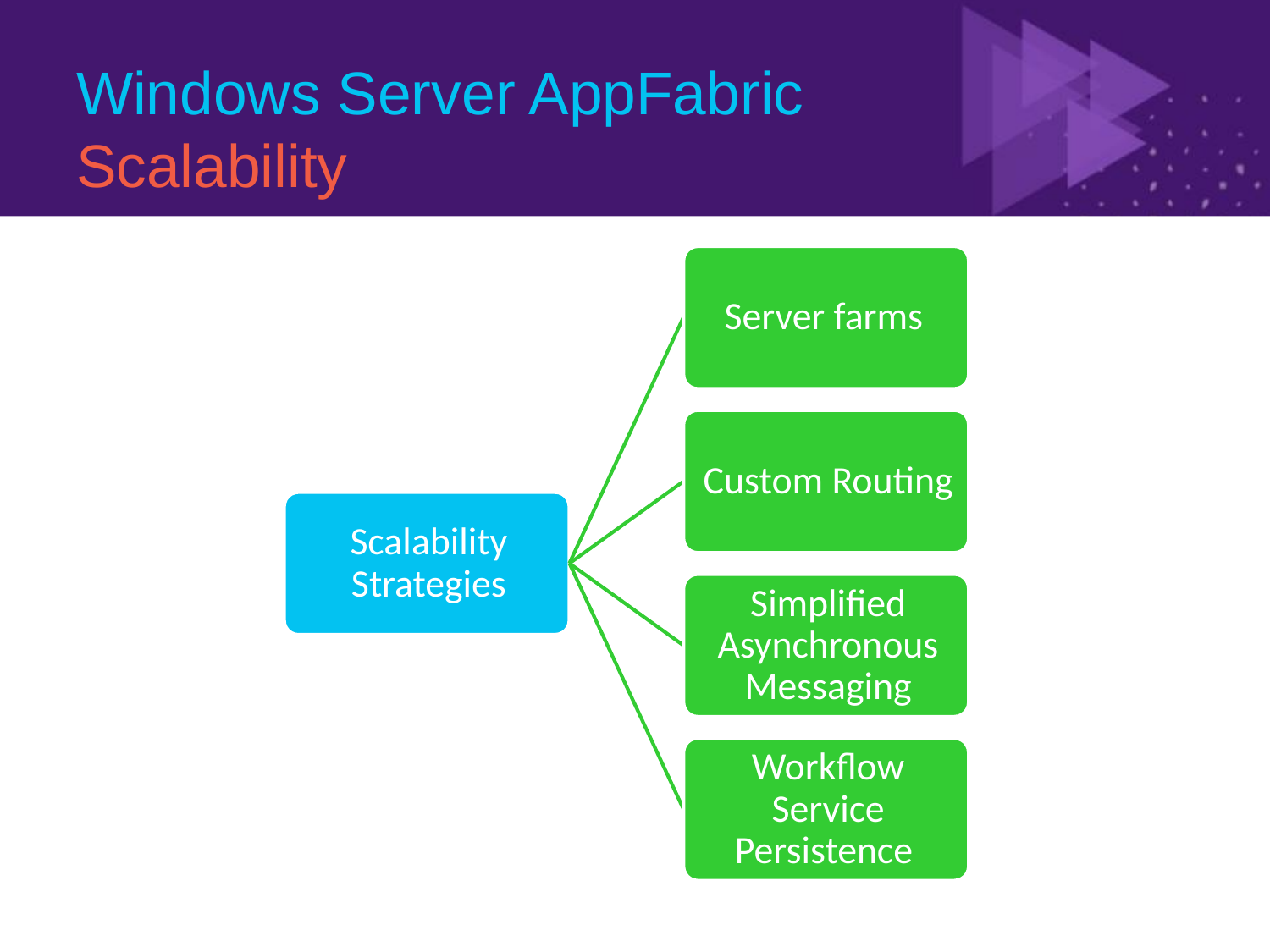

# Windows Server AppFabric Scalability
Scalability Strategies

Server farms

Custom Routing

Simplified Asynchronous Messaging

Workflow Service Persistence
(c) 2011 Microsoft. All rights reserved.